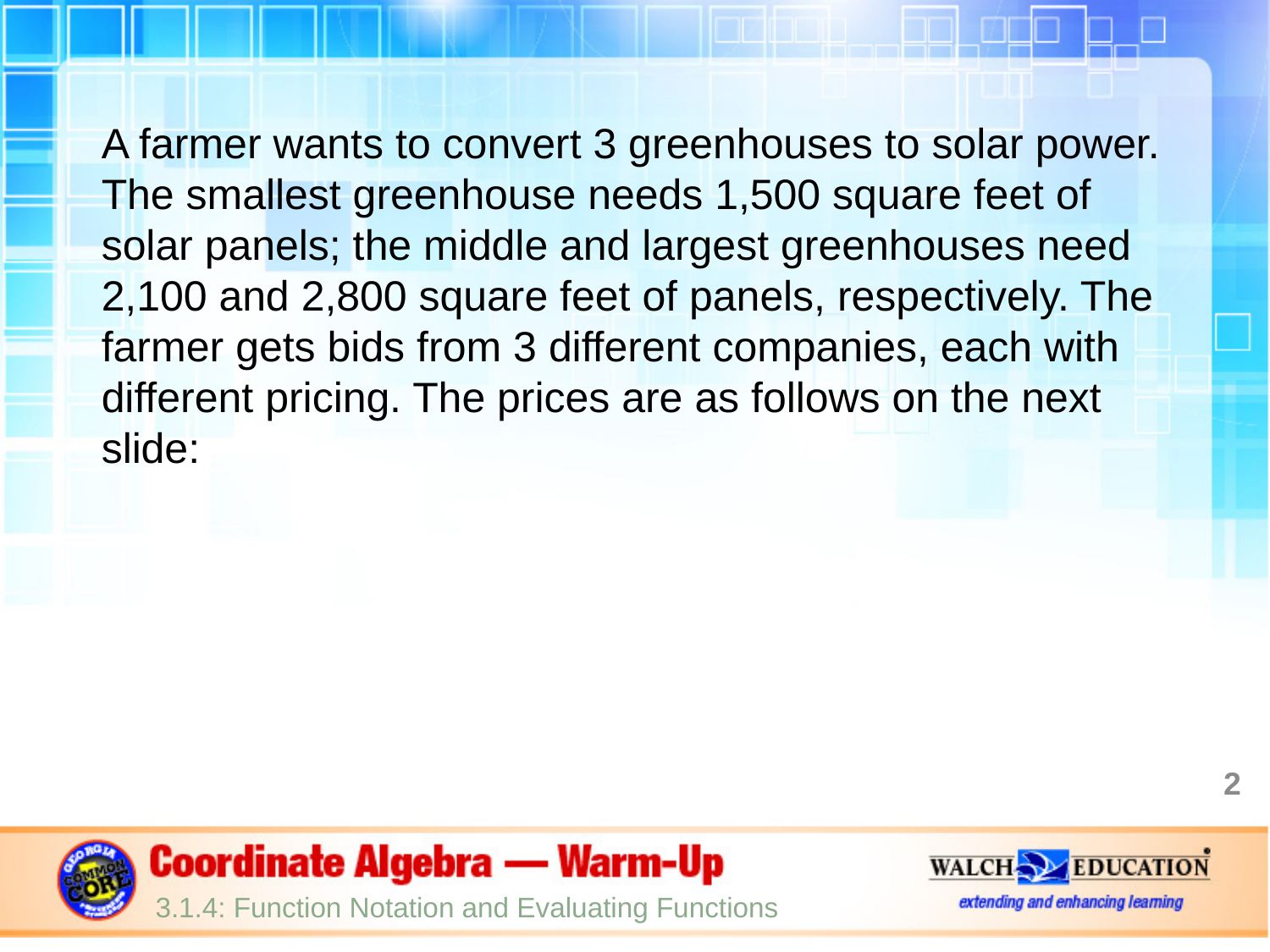

A farmer wants to convert 3 greenhouses to solar power. The smallest greenhouse needs 1,500 square feet of solar panels; the middle and largest greenhouses need 2,100 and 2,800 square feet of panels, respectively. The farmer gets bids from 3 different companies, each with different pricing. The prices are as follows on the next slide:
2
3.1.4: Function Notation and Evaluating Functions